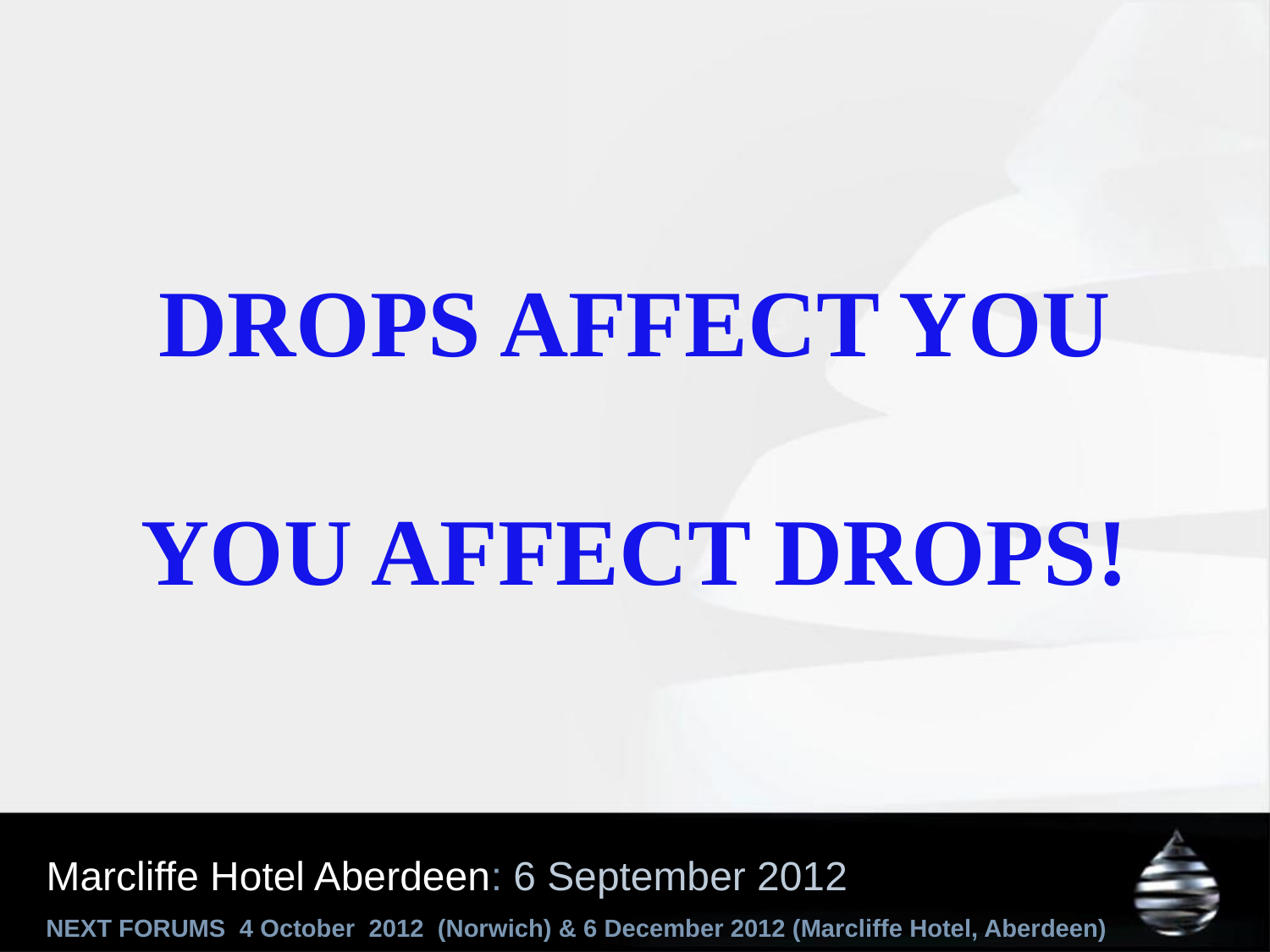

DROPS AFFECT YOU

YOU AFFECT DROPS!
# Marcliffe Hotel Aberdeen: 6 September 2012
NEXT FORUMS  4 October  2012  (Norwich) & 6 December 2012 (Marcliffe Hotel, Aberdeen)